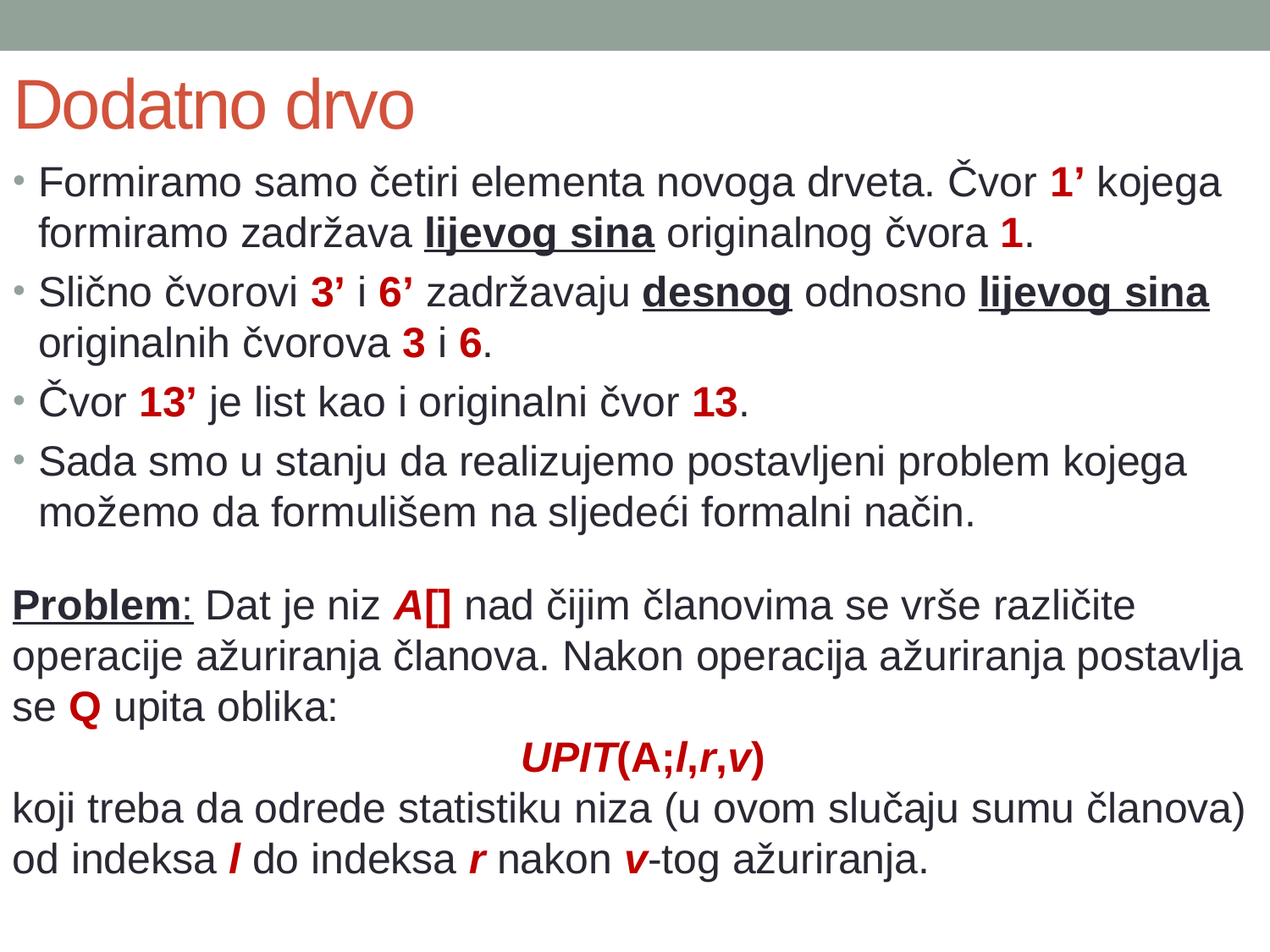

# Dodatno drvo
Formiramo samo četiri elementa novoga drveta. Čvor 1’ kojega formiramo zadržava lijevog sina originalnog čvora 1.
Slično čvorovi 3’ i 6’ zadržavaju desnog odnosno lijevog sina originalnih čvorova 3 i 6.
Čvor 13’ je list kao i originalni čvor 13.
Sada smo u stanju da realizujemo postavljeni problem kojega možemo da formulišem na sljedeći formalni način.
Problem: Dat je niz A[] nad čijim članovima se vrše različite operacije ažuriranja članova. Nakon operacija ažuriranja postavlja se Q upita oblika:
				UPIT(A;l,r,v)
koji treba da odrede statistiku niza (u ovom slučaju sumu članova) od indeksa l do indeksa r nakon v-tog ažuriranja.